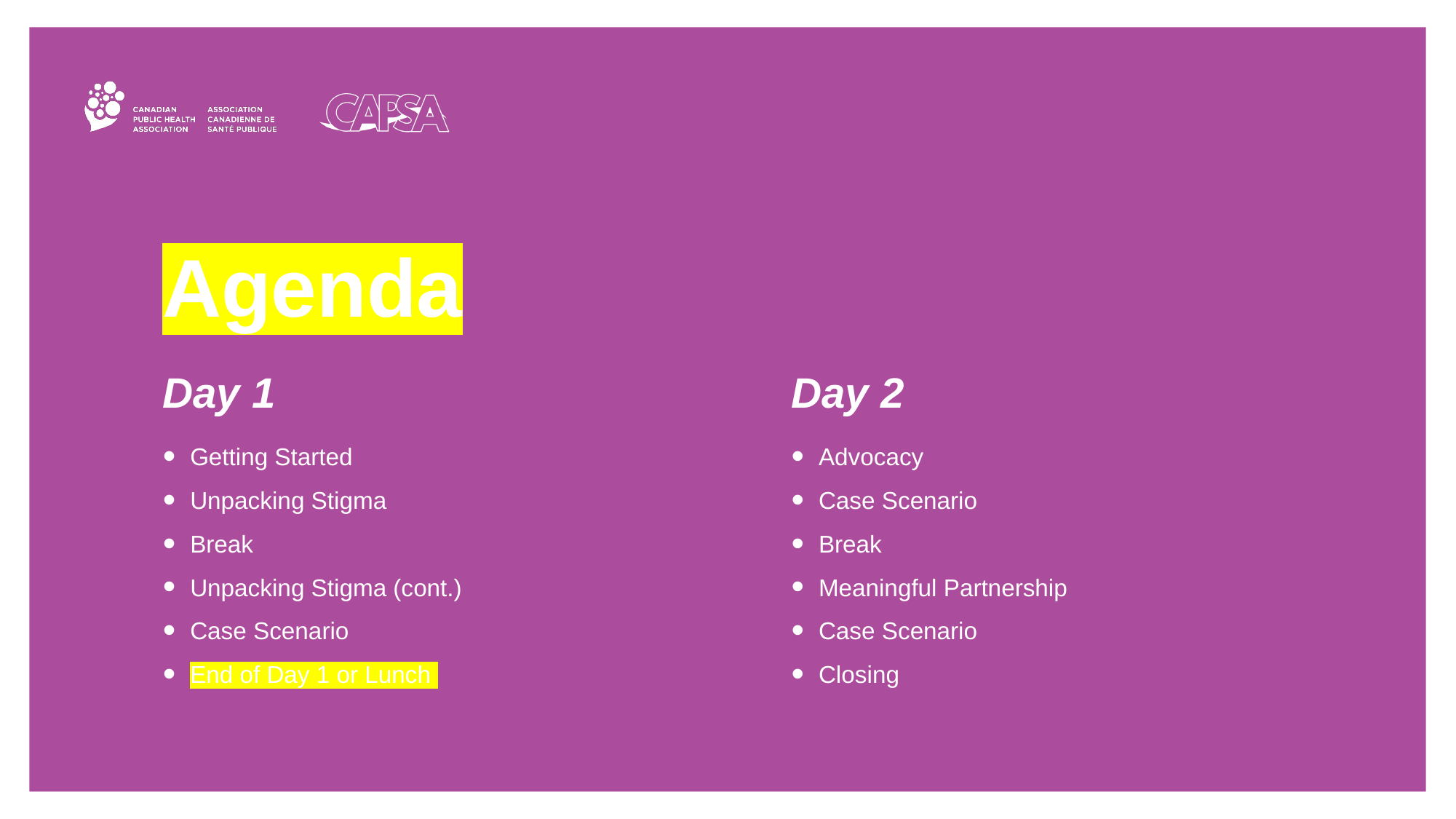

Agenda
Day 1
Day 2
Getting Started
Unpacking Stigma
Break
Unpacking Stigma (cont.)
Case Scenario
End of Day 1 or Lunch
Advocacy
Case Scenario
Break
Meaningful Partnership
Case Scenario
Closing